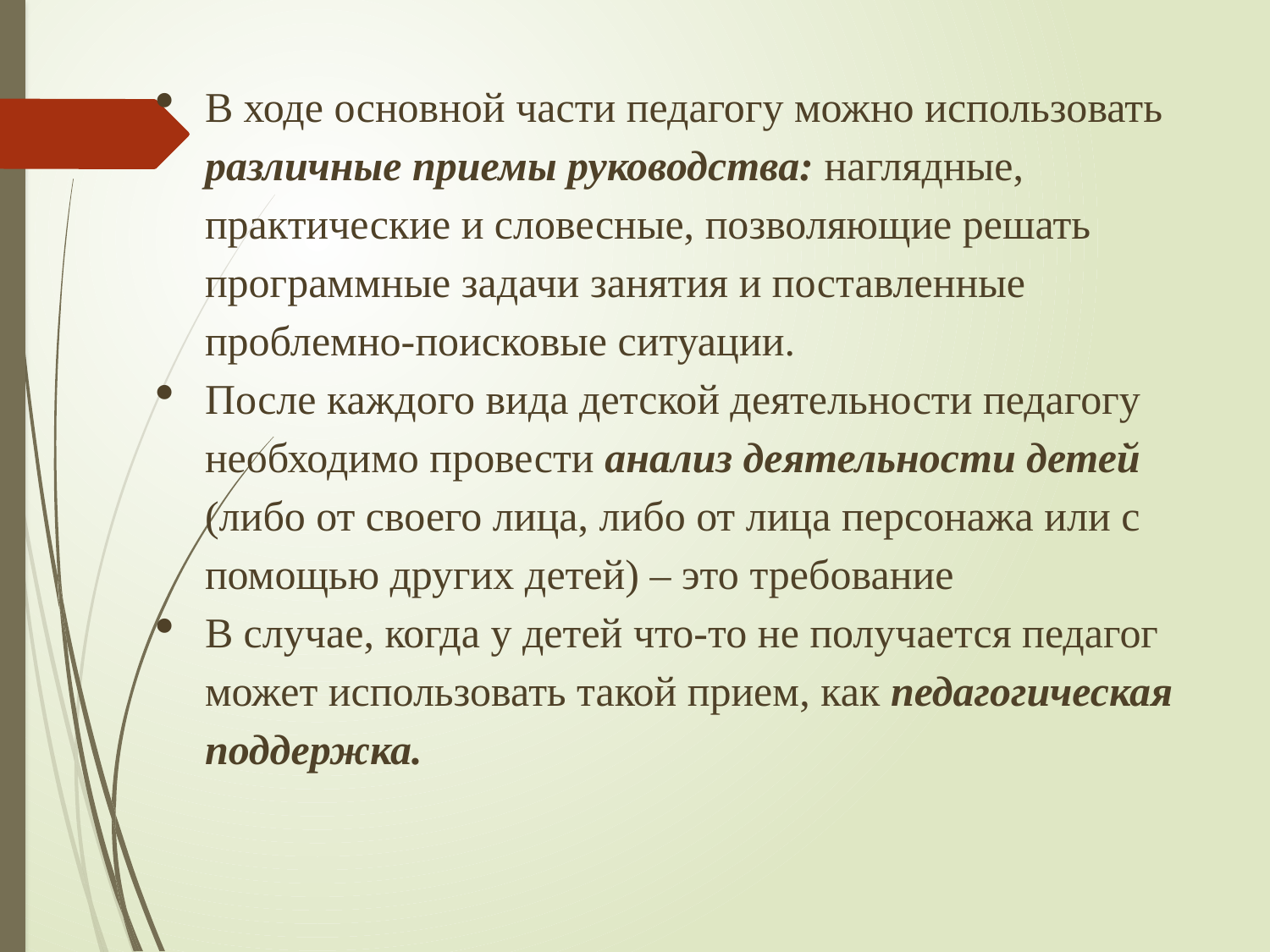

В ходе основной части педагогу можно использовать различные приемы руководства: наглядные, практические и словесные, позволяющие решать программные задачи занятия и поставленные проблемно-поисковые ситуации.
После каждого вида детской деятельности педагогу необходимо провести анализ деятельности детей (либо от своего лица, либо от лица персонажа или с помощью других детей) – это требование
В случае, когда у детей что-то не получается педагог может использовать такой прием, как педагогическая поддержка.